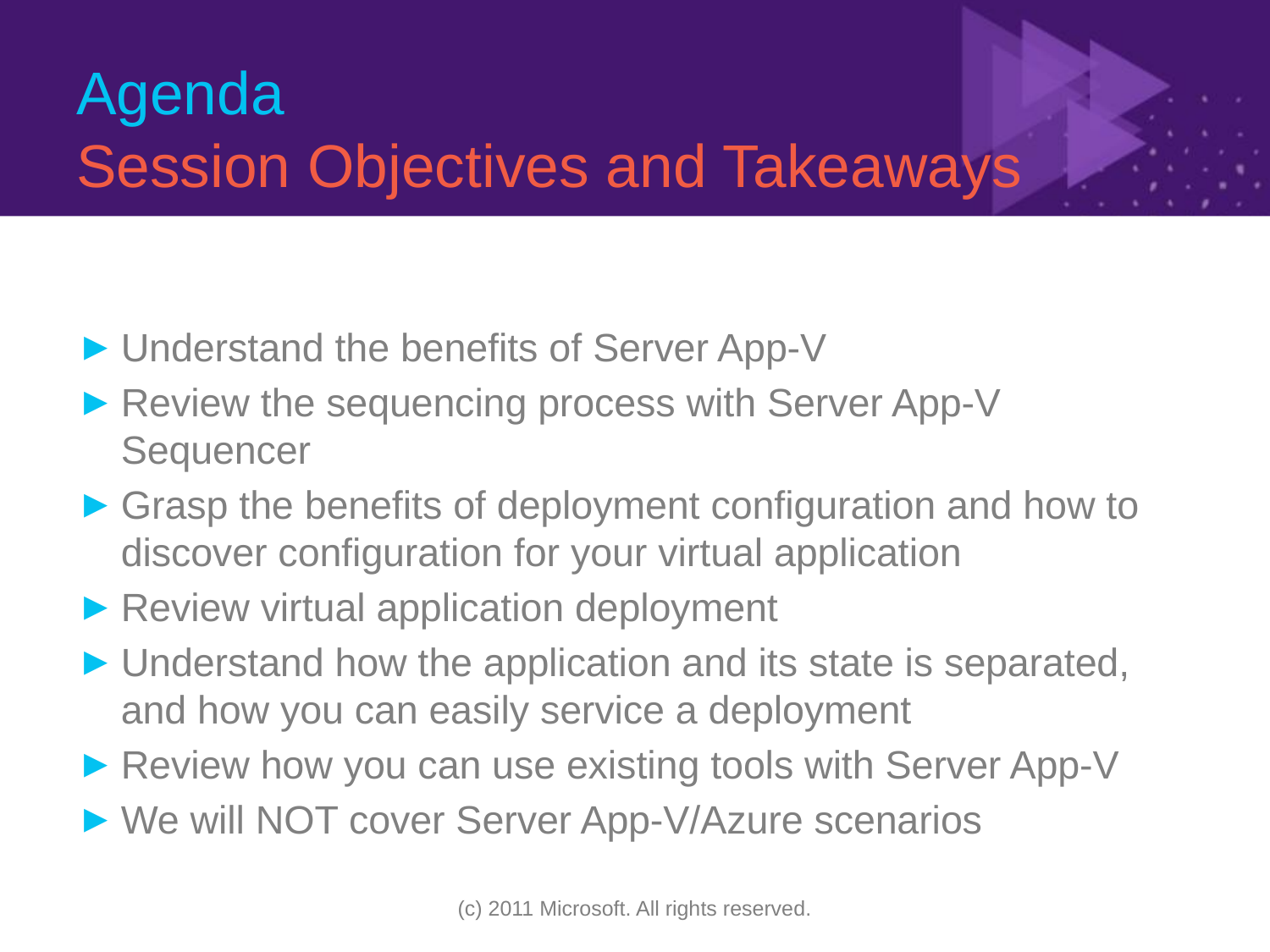

# Agenda Session Objectives and Takeaways
Understand the benefits of Server App-V
Review the sequencing process with Server App-V Sequencer
Grasp the benefits of deployment configuration and how to discover configuration for your virtual application
Review virtual application deployment
Understand how the application and its state is separated, and how you can easily service a deployment
Review how you can use existing tools with Server App-V
We will NOT cover Server App-V/Azure scenarios
(c) 2011 Microsoft. All rights reserved.